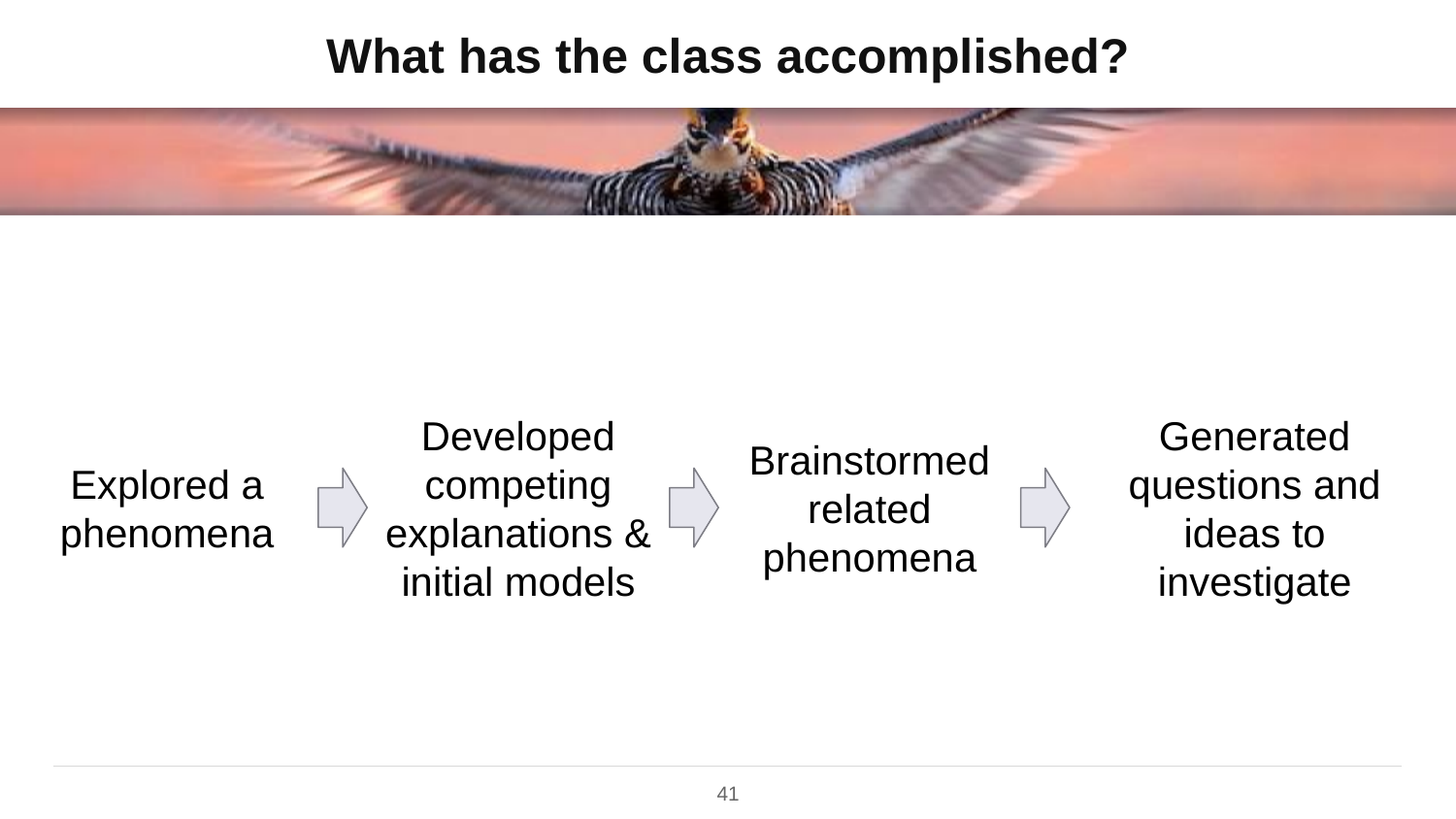

# What has the class accomplished?
Generated questions and ideas to investigate
Explored a phenomena

Developed competing explanations & initial models

Brainstormed related phenomena

41